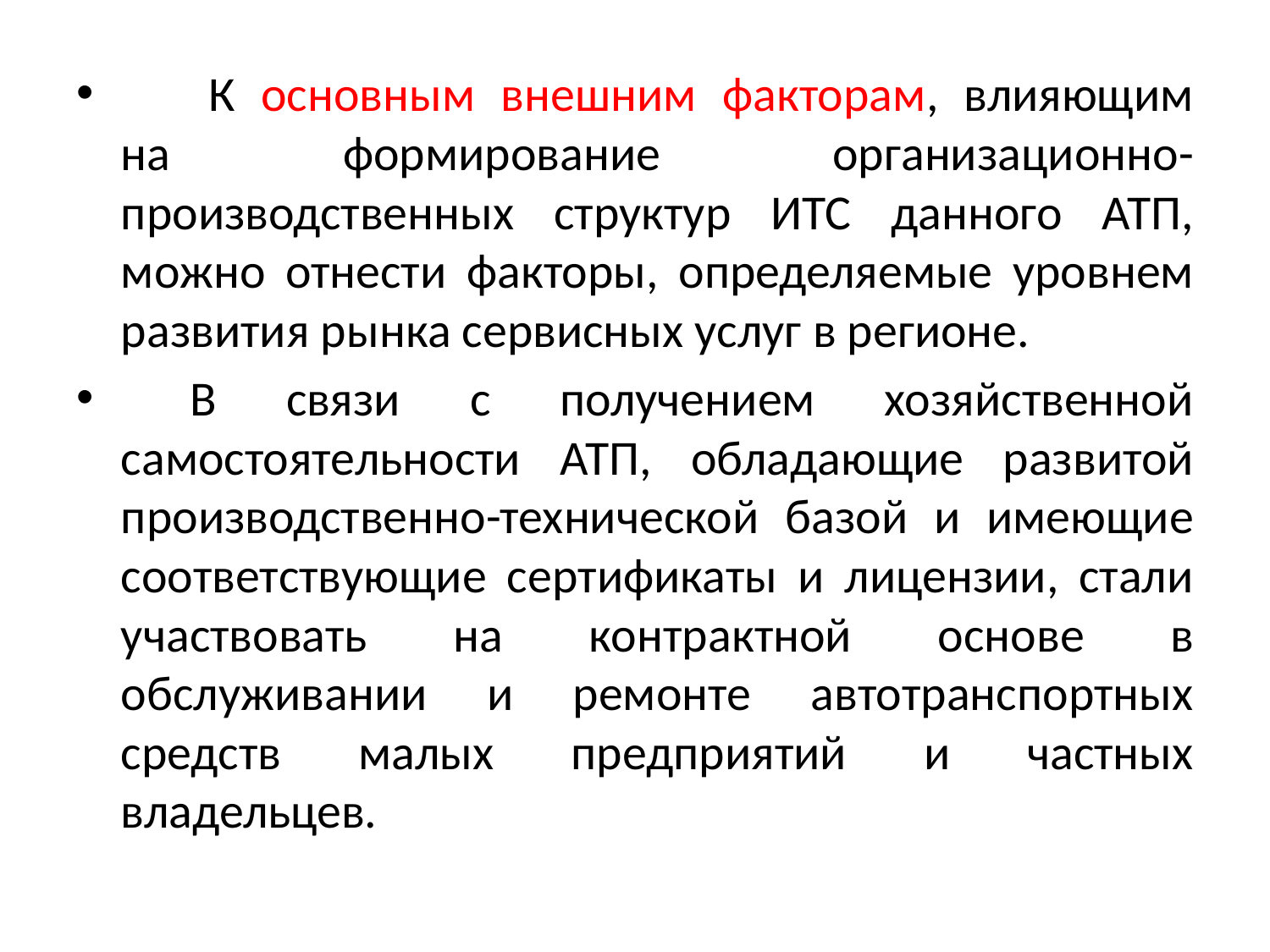

К основным внешним факторам, влияющим на формирование организационно-производственных структур ИТС данного АТП, можно отнести факторы, определяемые уровнем развития рынка сервисных услуг в регионе.
 В связи с получением хозяйственной самостоятельности АТП, обладающие развитой производственно-технической базой и имеющие соответствующие сертификаты и лицензии, стали участвовать на контрактной основе в обслуживании и ремонте автотранспортных средств малых предприятий и частных владельцев.